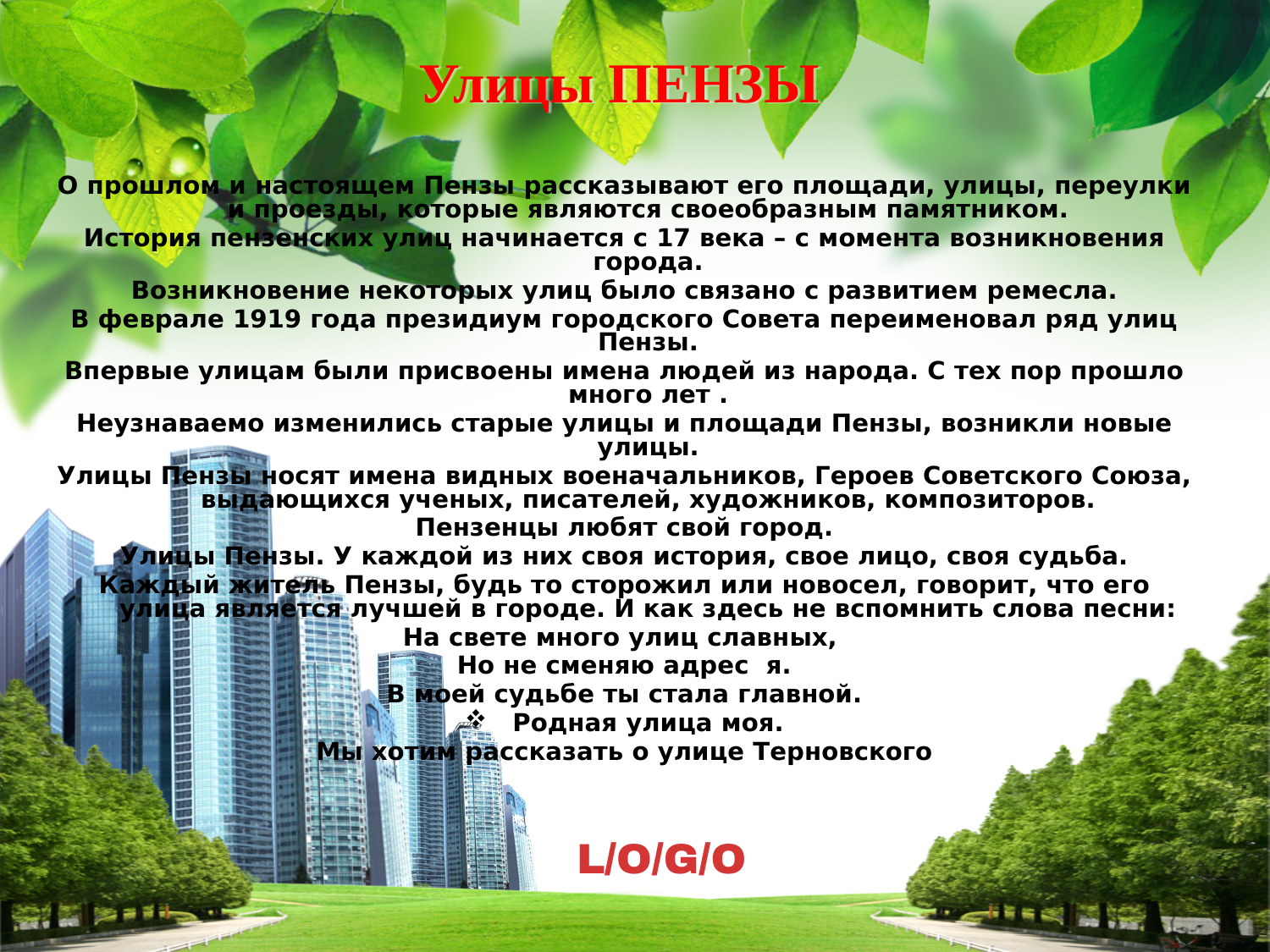

# Улицы ПЕНЗЫ
О прошлом и настоящем Пензы рассказывают его площади, улицы, переулки и проезды, которые являются своеобразным памятником.
История пензенских улиц начинается с 17 века – с момента возникновения города.
Возникновение некоторых улиц было связано с развитием ремесла.
В феврале 1919 года президиум городского Совета переименовал ряд улиц Пензы.
Впервые улицам были присвоены имена людей из народа. С тех пор прошло много лет .
Неузнаваемо изменились старые улицы и площади Пензы, возникли новые улицы.
Улицы Пензы носят имена видных военачальников, Героев Советского Союза, выдающихся ученых, писателей, художников, композиторов.
Пензенцы любят свой город.
Улицы Пензы. У каждой из них своя история, свое лицо, своя судьба.
Каждый житель Пензы, будь то сторожил или новосел, говорит, что его улица является лучшей в городе. И как здесь не вспомнить слова песни:
На свете много улиц славных,
Но не сменяю адрес  я.
В моей судьбе ты стала главной.
Родная улица моя.
Мы хотим рассказать о улице Терновского